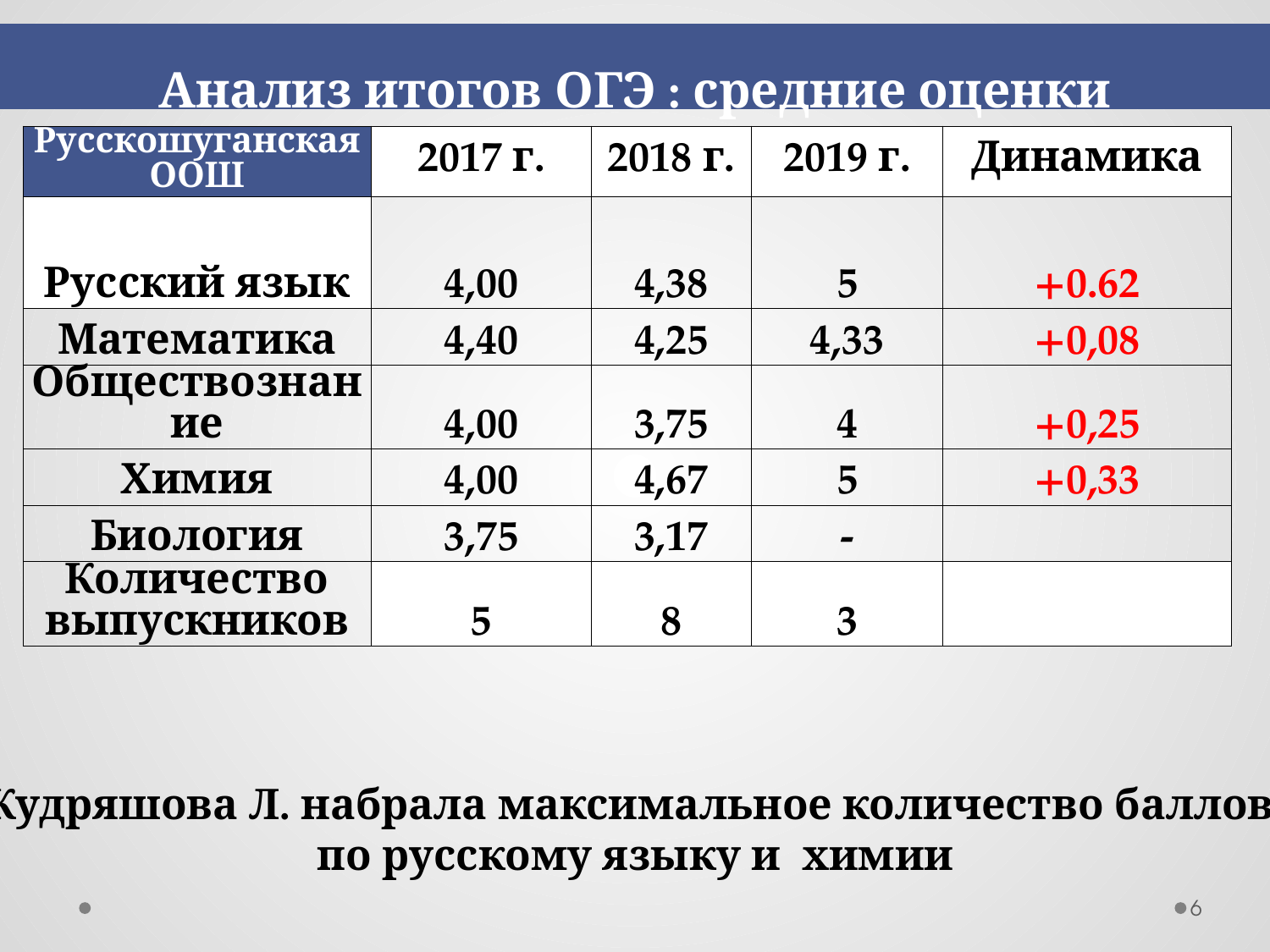

Анализ итогов ОГЭ : средние оценки
| Русскошуганская ООШ | 2017 г. | 2018 г. | 2019 г. | Динамика |
| --- | --- | --- | --- | --- |
| Русский язык | 4,00 | 4,38 | 5 | +0.62 |
| Математика | 4,40 | 4,25 | 4,33 | +0,08 |
| Обществознание | 4,00 | 3,75 | 4 | +0,25 |
| Химия | 4,00 | 4,67 | 5 | +0,33 |
| Биология | 3,75 | 3,17 | - |  |
| Количество выпускников | 5 | 8 | 3 |  |
Кудряшова Л. набрала максимальное количество баллов
по русскому языку и  химии
6